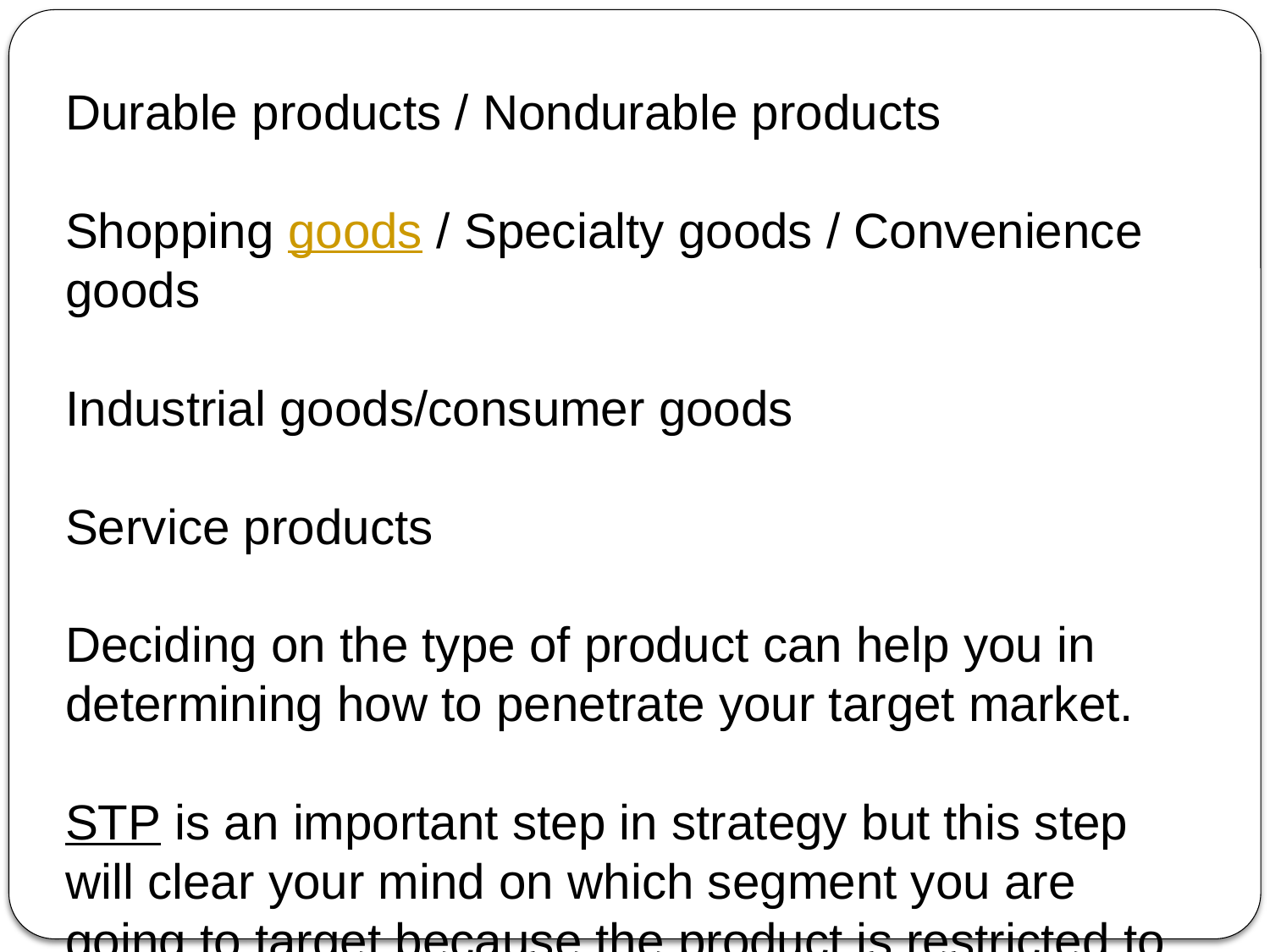

Durable products / Nondurable products

Shopping goods / Specialty goods / Convenience goods

Industrial goods/consumer goods

Service products

Deciding on the type of product can help you in determining how to penetrate your target market.

STP is an important step in strategy but this step will clear your mind on which segment you are going to target because the product is restricted to that segment only